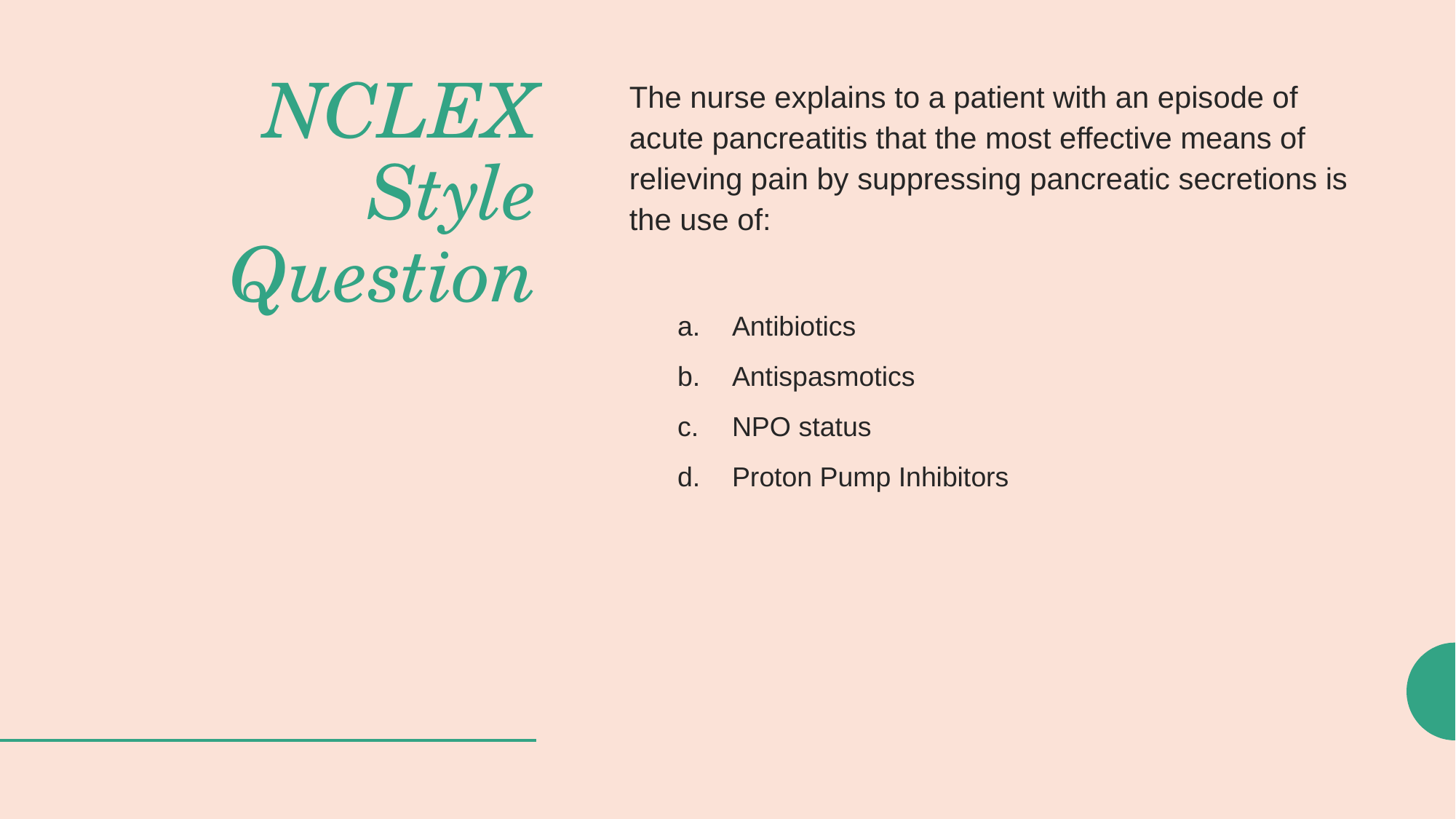

# NCLEX Style Question
The nurse explains to a patient with an episode of acute pancreatitis that the most effective means of relieving pain by suppressing pancreatic secretions is the use of:

Antibiotics
Antispasmotics
NPO status
Proton Pump Inhibitors